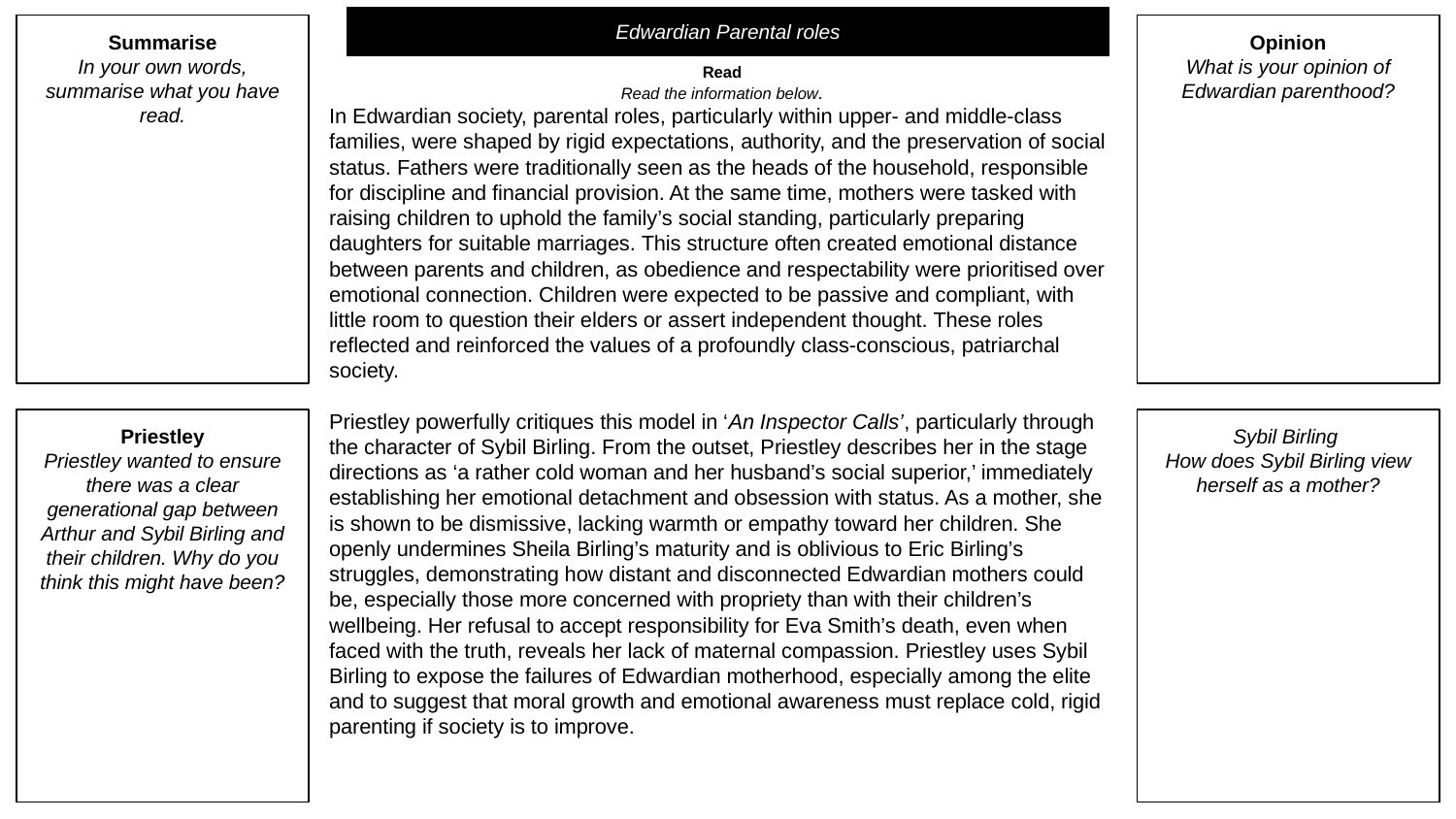

Edwardian Parental roles
Summarise
In your own words, summarise what you have read.

Opinion
What is your opinion of Edwardian parenthood?

Read
Read the information below.
In Edwardian society, parental roles, particularly within upper- and middle-class families, were shaped by rigid expectations, authority, and the preservation of social status. Fathers were traditionally seen as the heads of the household, responsible for discipline and financial provision. At the same time, mothers were tasked with raising children to uphold the family’s social standing, particularly preparing daughters for suitable marriages. This structure often created emotional distance between parents and children, as obedience and respectability were prioritised over emotional connection. Children were expected to be passive and compliant, with little room to question their elders or assert independent thought. These roles reflected and reinforced the values of a profoundly class-conscious, patriarchal society.

Priestley powerfully critiques this model in ‘An Inspector Calls’, particularly through the character of Sybil Birling. From the outset, Priestley describes her in the stage directions as ‘a rather cold woman and her husband’s social superior,’ immediately establishing her emotional detachment and obsession with status. As a mother, she is shown to be dismissive, lacking warmth or empathy toward her children. She openly undermines Sheila Birling’s maturity and is oblivious to Eric Birling’s struggles, demonstrating how distant and disconnected Edwardian mothers could be, especially those more concerned with propriety than with their children’s wellbeing. Her refusal to accept responsibility for Eva Smith’s death, even when faced with the truth, reveals her lack of maternal compassion. Priestley uses Sybil Birling to expose the failures of Edwardian motherhood, especially among the elite and to suggest that moral growth and emotional awareness must replace cold, rigid parenting if society is to improve.

Priestley
Priestley wanted to ensure there was a clear generational gap between Arthur and Sybil Birling and their children. Why do you think this might have been?

Sybil Birling
How does Sybil Birling view herself as a mother?